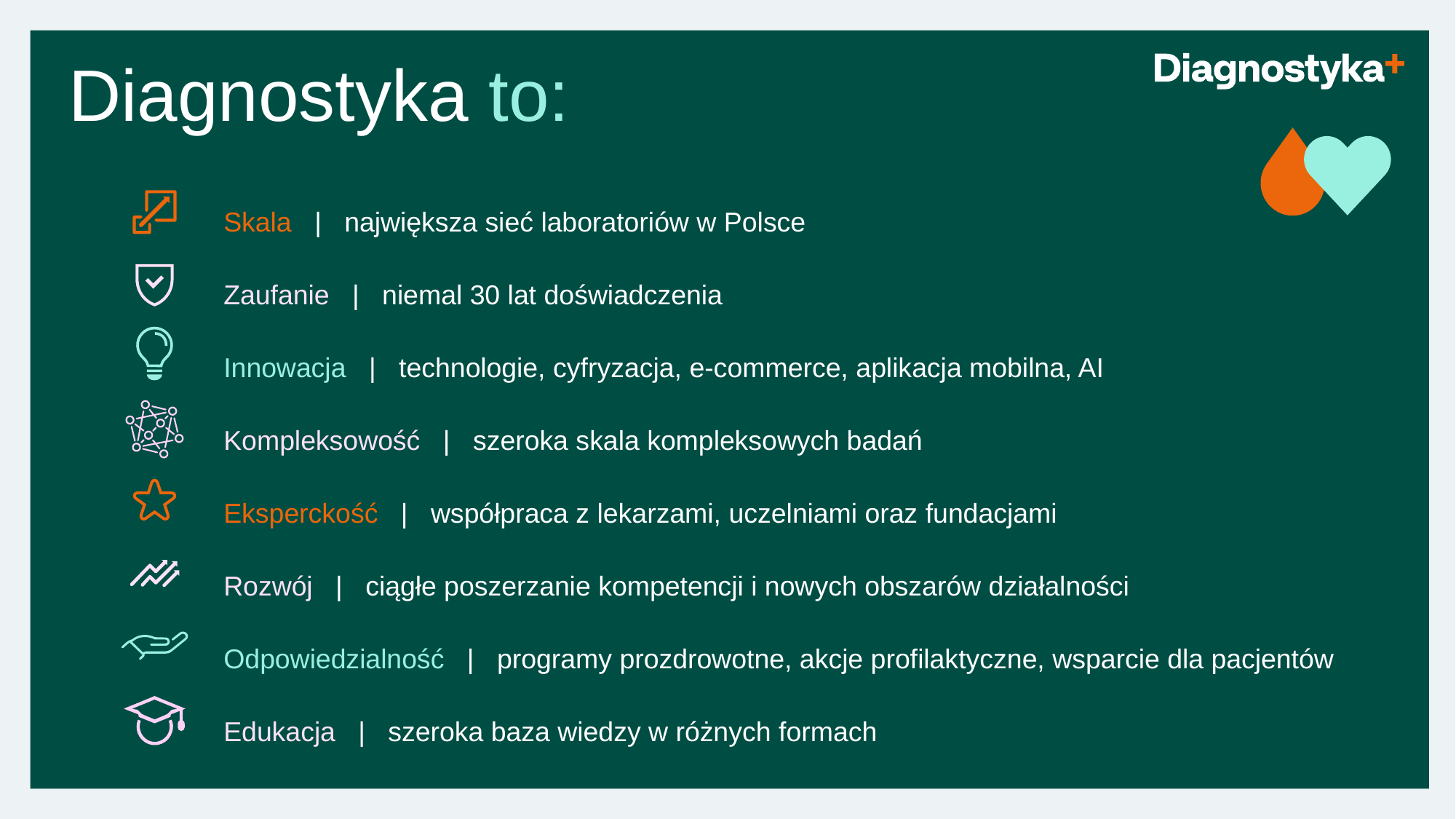

Diagnostyka to:

Skala   |   największa sieć laboratoriów w Polsce
Zaufanie   |   niemal 30 lat doświadczenia
Innowacja   |   technologie, cyfryzacja, e-commerce, aplikacja mobilna, AI
Kompleksowość   |   szeroka skala kompleksowych badań
Eksperckość   |   współpraca z lekarzami, uczelniami oraz fundacjami
Rozwój   |   ciągłe poszerzanie kompetencji i nowych obszarów działalności
Odpowiedzialność   |   programy prozdrowotne, akcje profilaktyczne, wsparcie dla pacjentów
Edukacja   |   szeroka baza wiedzy w różnych formach